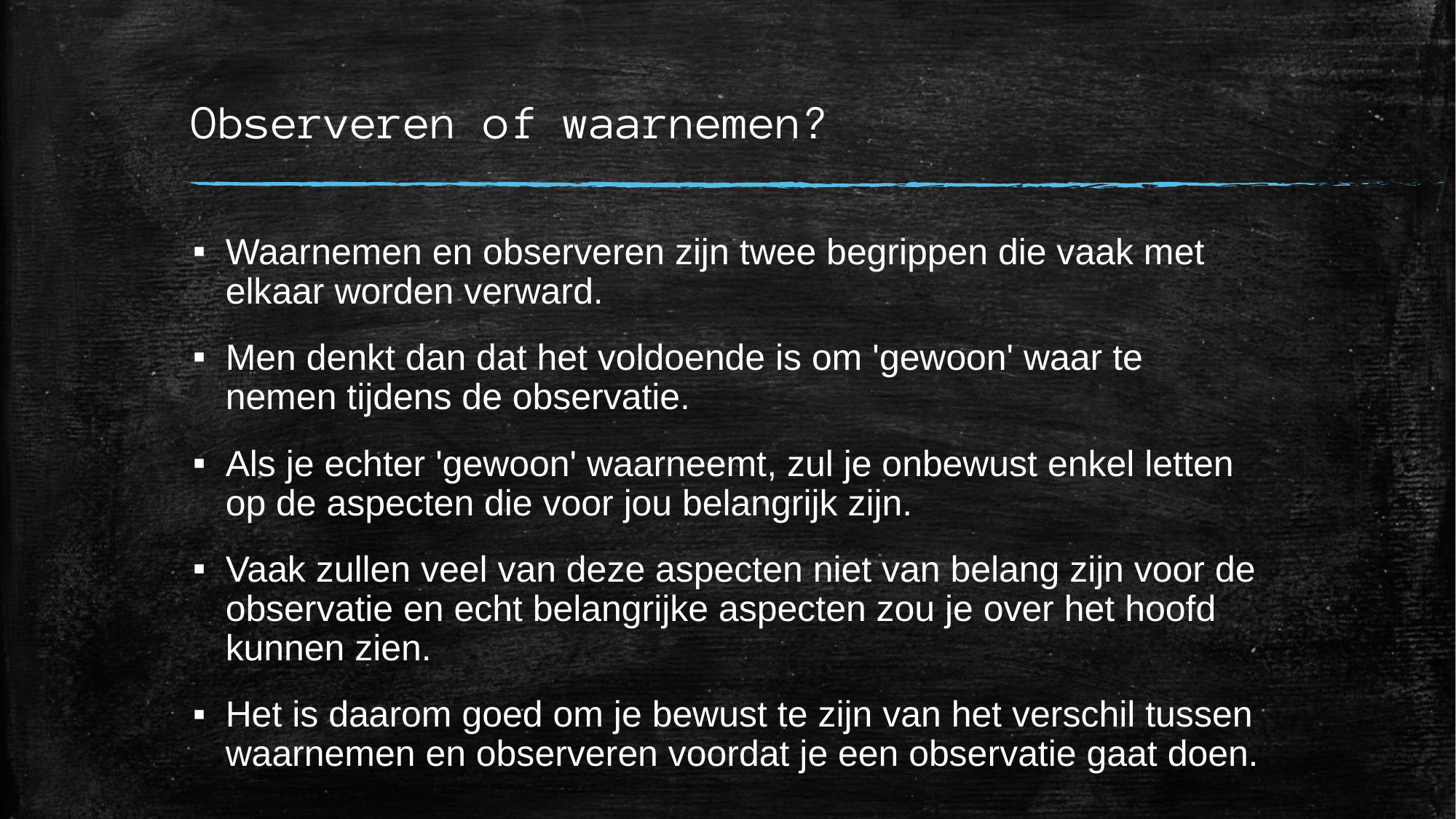

# Observeren of waarnemen?
Waarnemen en observeren zijn twee begrippen die vaak met elkaar worden verward.
Men denkt dan dat het voldoende is om 'gewoon' waar te nemen tijdens de observatie.
Als je echter 'gewoon' waarneemt, zul je onbewust enkel letten op de aspecten die voor jou belangrijk zijn.
Vaak zullen veel van deze aspecten niet van belang zijn voor de observatie en echt belangrijke aspecten zou je over het hoofd kunnen zien.
Het is daarom goed om je bewust te zijn van het verschil tussen waarnemen en observeren voordat je een observatie gaat doen.